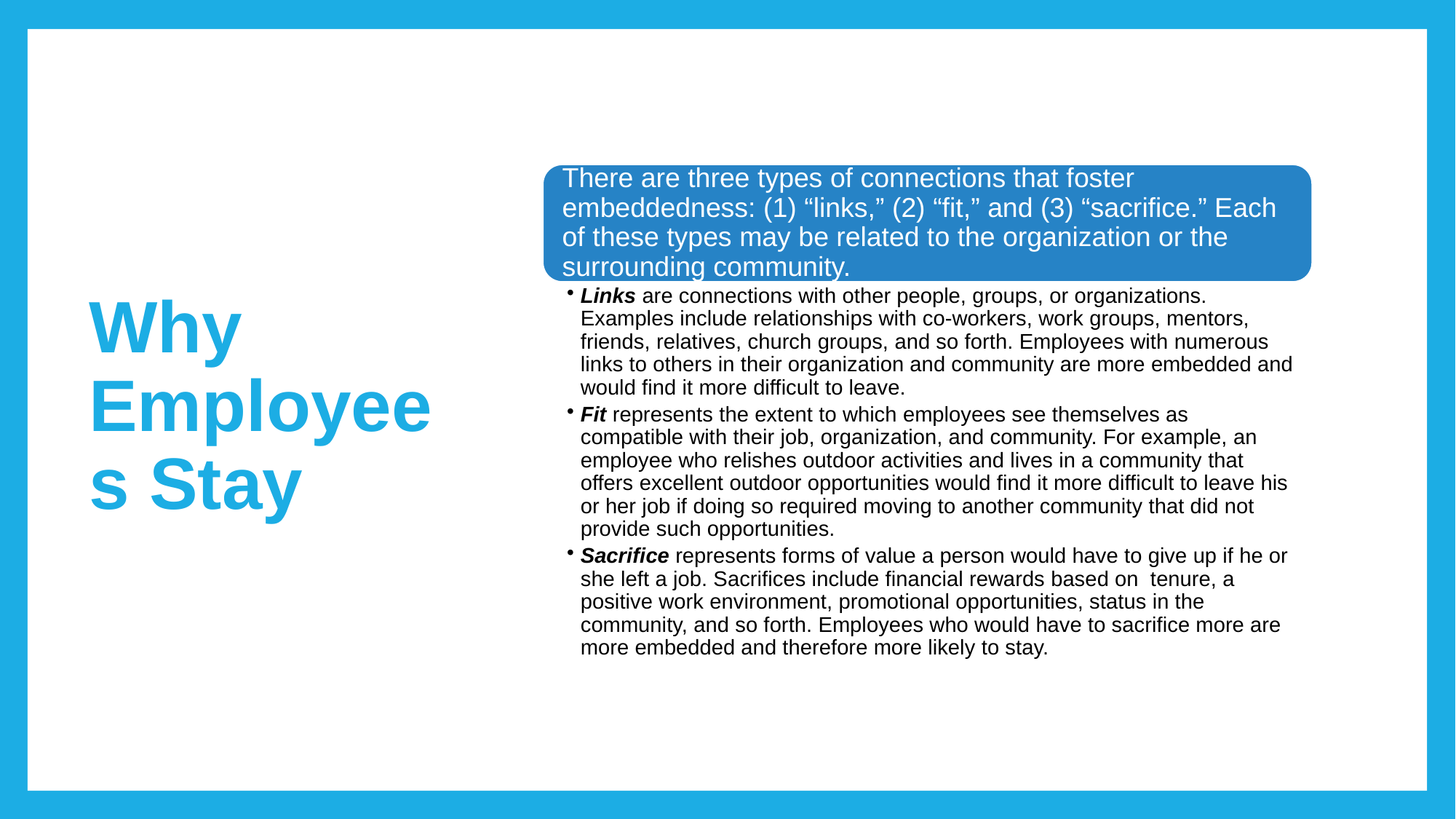

# Why Employees Stay
There are three types of connections that foster embeddedness: (1) “links,” (2) “fit,” and (3) “sacrifice.” Each of these types may be related to the organization or the surrounding community.
Links are connections with other people, groups, or organizations. Examples include relationships with co-workers, work groups, mentors, friends, relatives, church groups, and so forth. Employees with numerous links to others in their organization and community are more embedded and would find it more difficult to leave.
Fit represents the extent to which employees see themselves as compatible with their job, organization, and community. For example, an employee who relishes outdoor activities and lives in a community that offers excellent outdoor opportunities would find it more difficult to leave his or her job if doing so required moving to another community that did not provide such opportunities.
Sacrifice represents forms of value a person would have to give up if he or she left a job. Sacrifices include financial rewards based on  tenure, a positive work environment, promotional opportunities, status in the community, and so forth. Employees who would have to sacrifice more are more embedded and therefore more likely to stay.